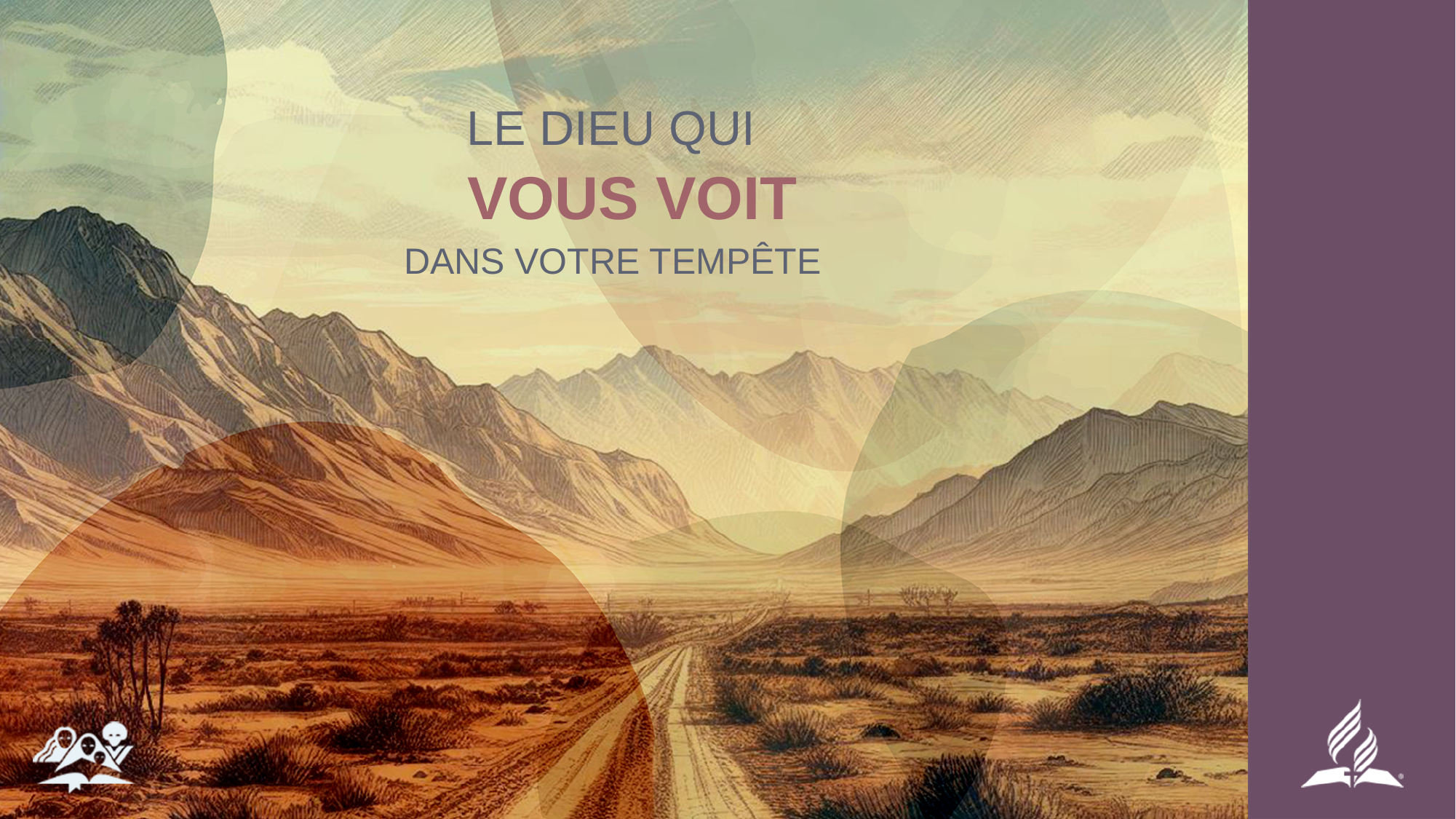

LE DIEU QUI
# VOUS VOIT
DANS VOTRE TEMPÊTE